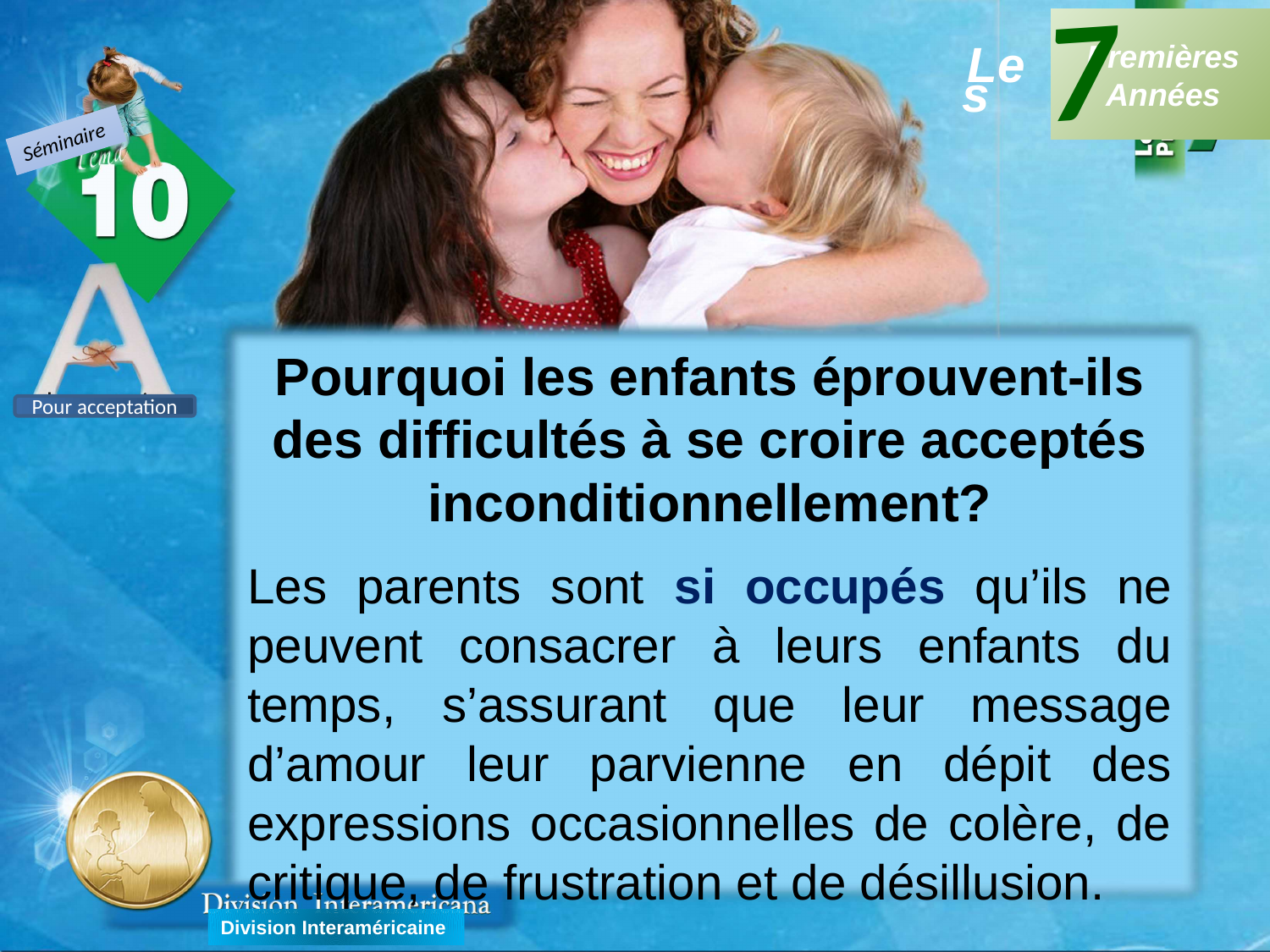

7
Premières
Années
Les
Séminaire
Pourquoi les enfants éprouvent-ils des difficultés à se croire acceptés inconditionnellement?

Les parents sont si occupés qu’ils ne peuvent consacrer à leurs enfants du temps, s’assurant que leur message d’amour leur parvienne en dépit des expressions occasionnelles de colère, de critique, de frustration et de désillusion.
Pour acceptation
Division Interaméricaine